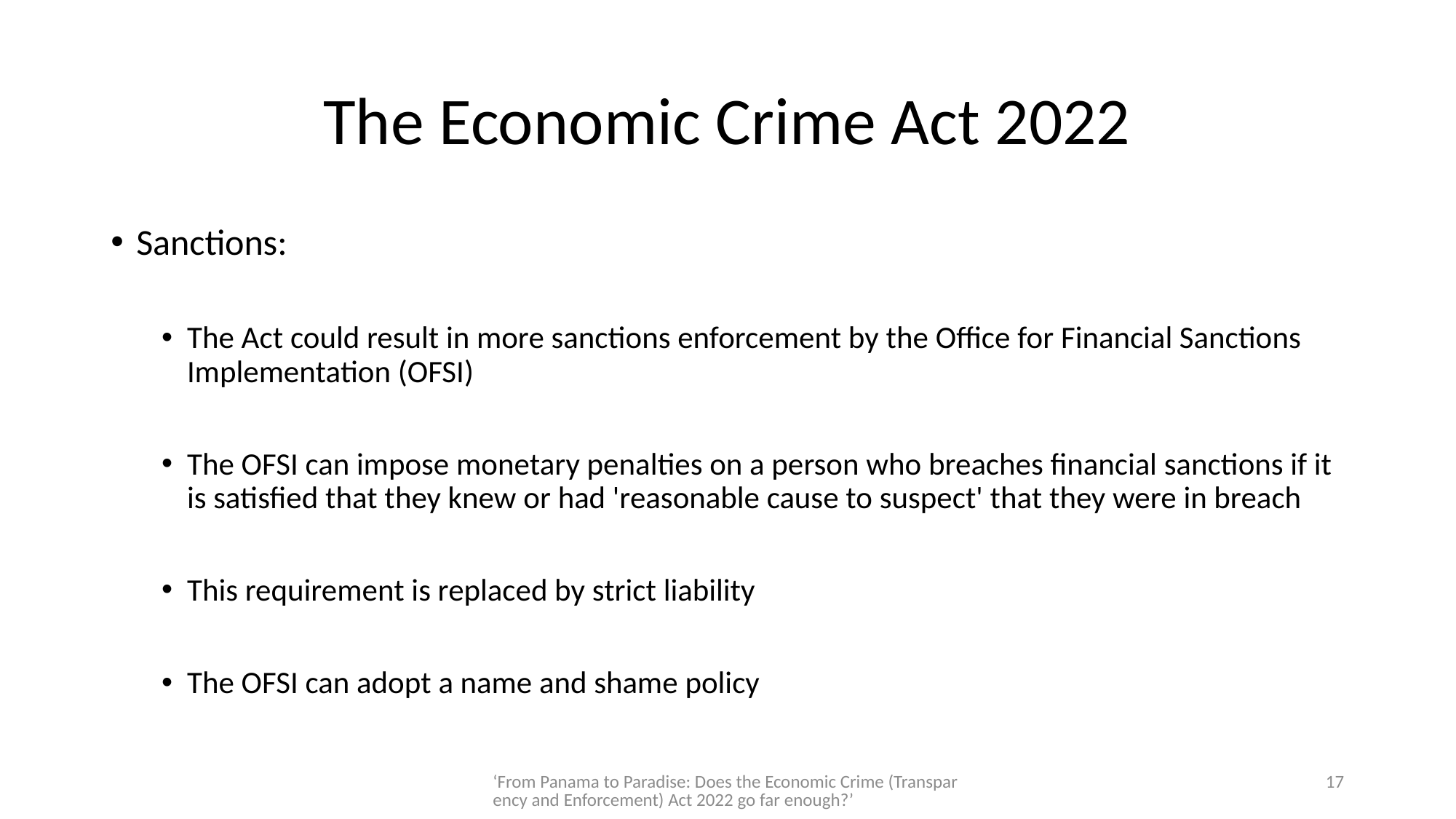

# The Economic Crime Act 2022
Sanctions:

The Act could result in more sanctions enforcement by the Office for Financial Sanctions Implementation (OFSI)

The OFSI can impose monetary penalties on a person who breaches financial sanctions if it is satisfied that they knew or had 'reasonable cause to suspect' that they were in breach

This requirement is replaced by strict liability

The OFSI can adopt a name and shame policy

‘From Panama to Paradise: Does the Economic Crime (Transparency and Enforcement) Act 2022 go far enough?’
17